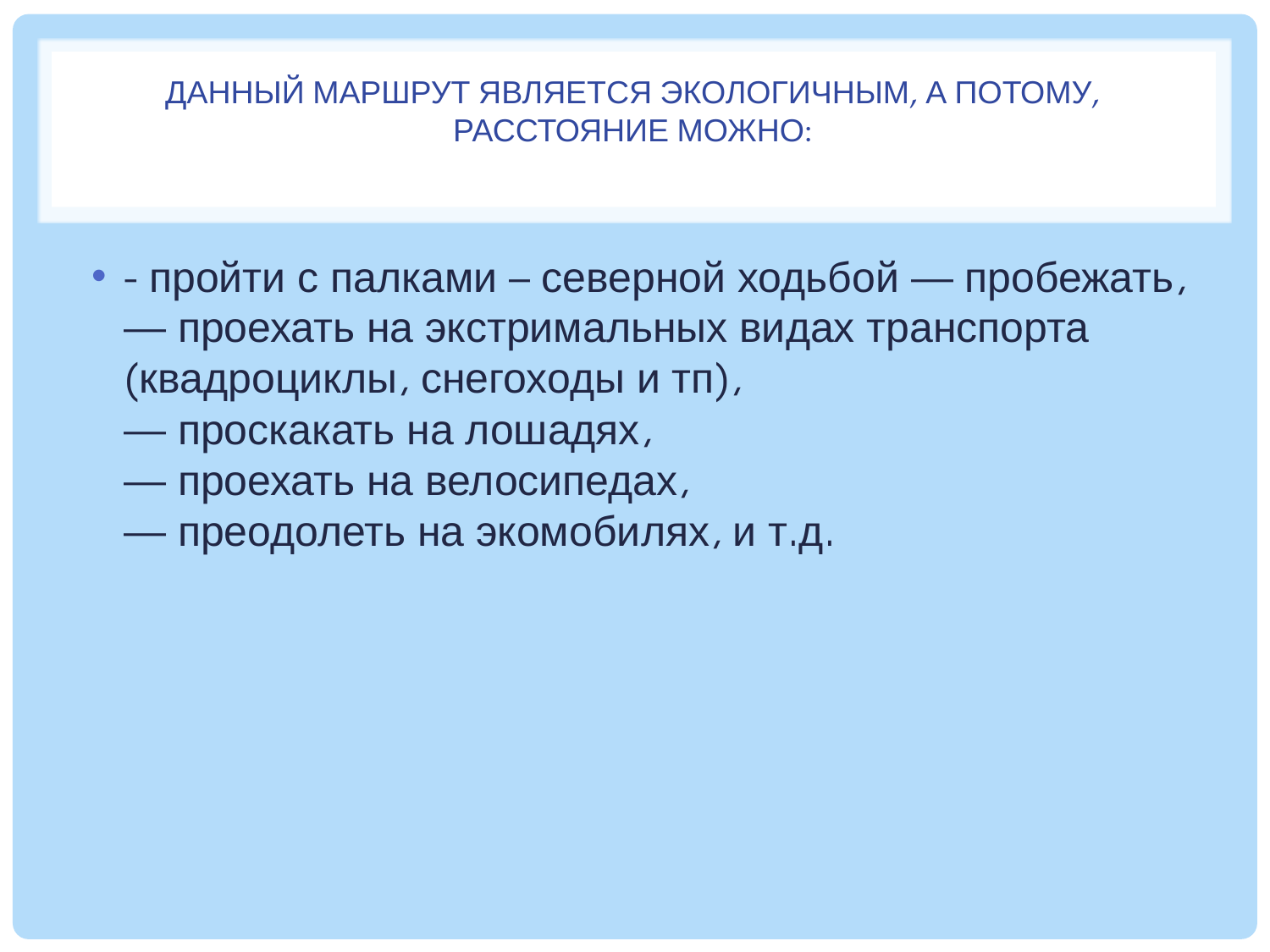

# Данный маршрут является экологичным, а потому, расстояние можно:
- пройти с палками – северной ходьбой — пробежать,
— проехать на экстримальных видах транспорта (квадроциклы, снегоходы и тп),
— проскакать на лошадях,
— проехать на велосипедах,
— преодолеть на экомобилях, и т.д.